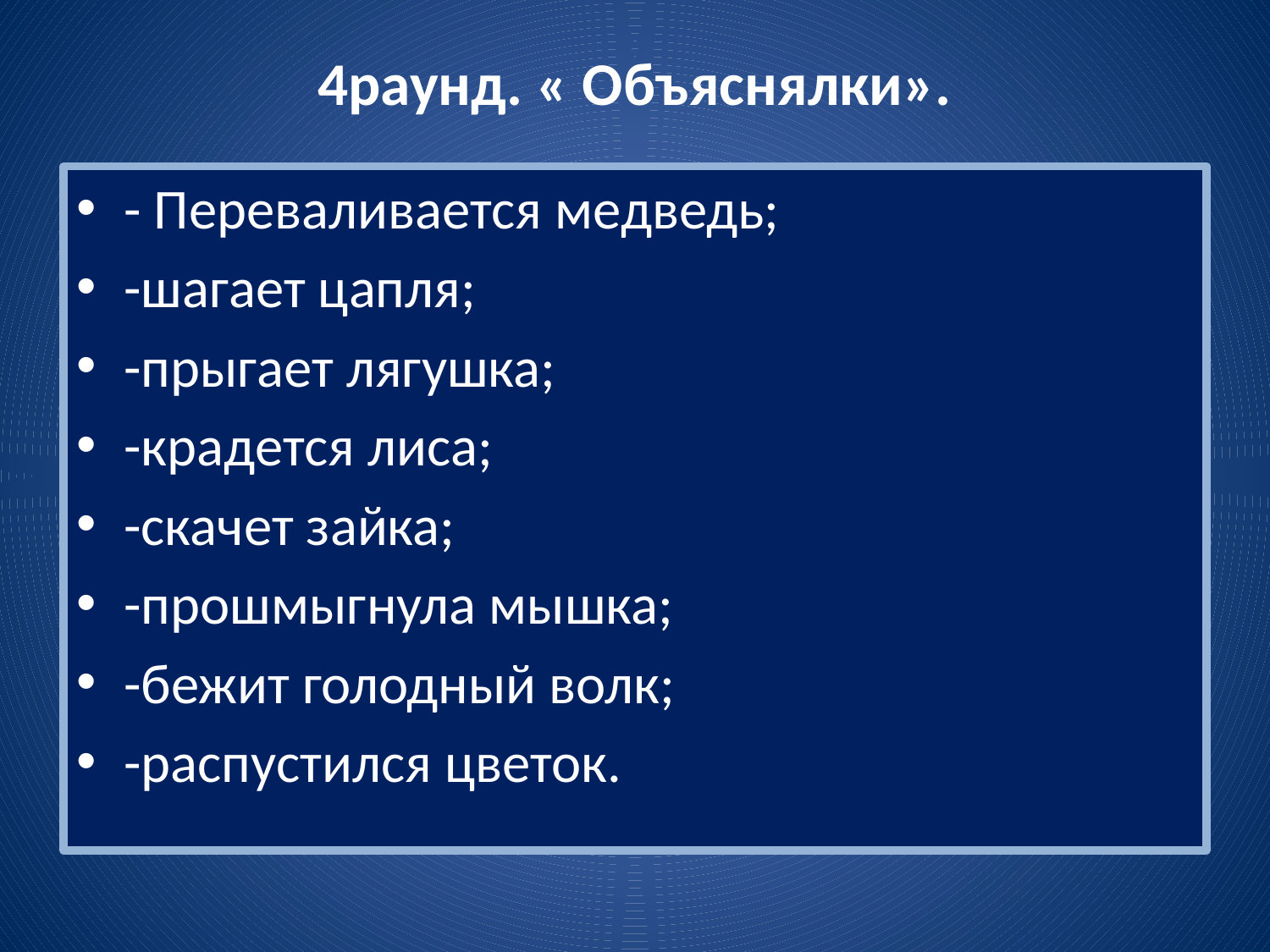

# 4раунд. « Объяснялки».
- Переваливается медведь;
-шагает цапля;
-прыгает лягушка;
-крадется лиса;
-скачет зайка;
-прошмыгнула мышка;
-бежит голодный волк;
-распустился цветок.